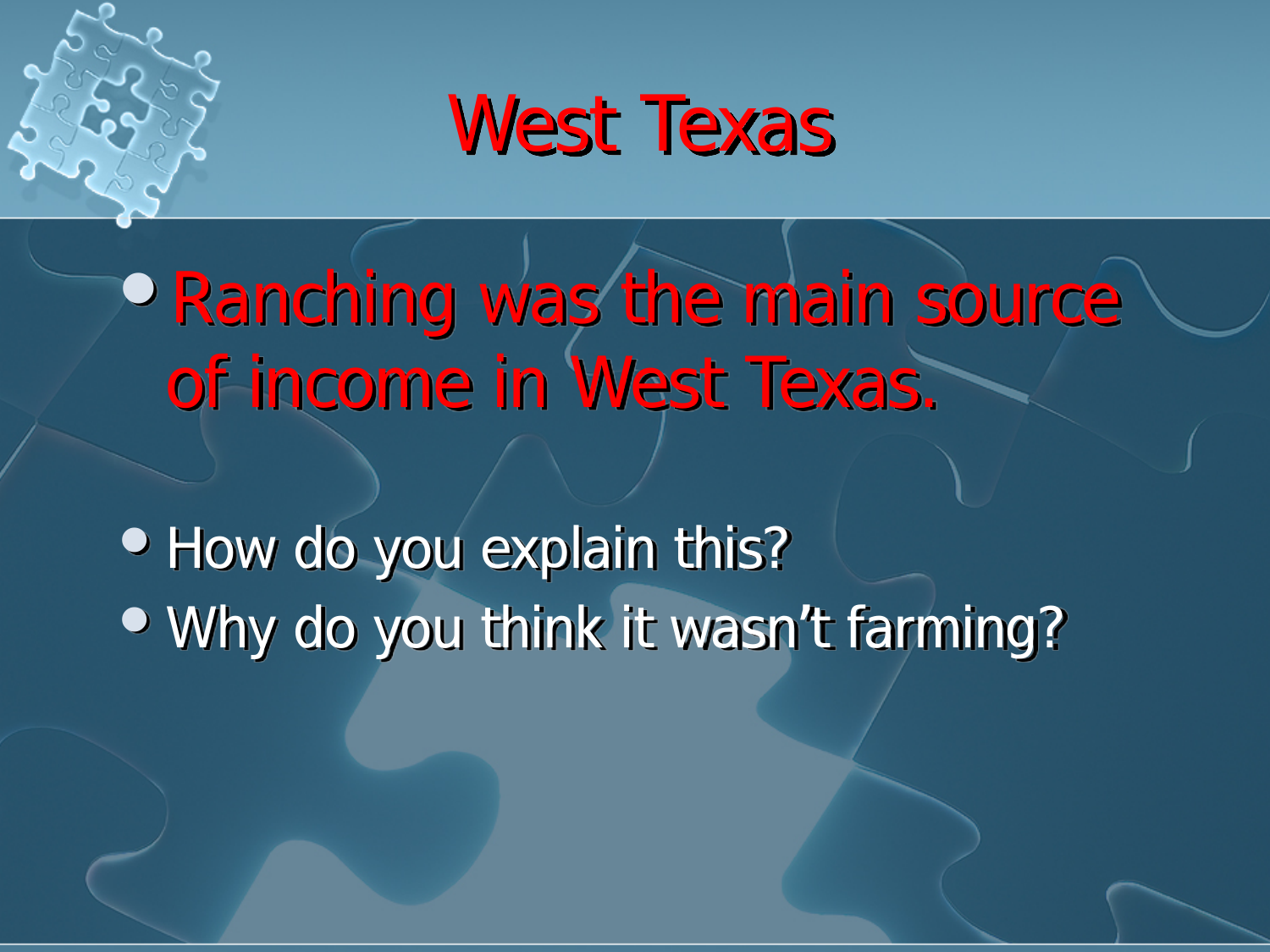

# West Texas
Ranching was the main source of income in West Texas.

How do you explain this?
Why do you think it wasn’t farming?